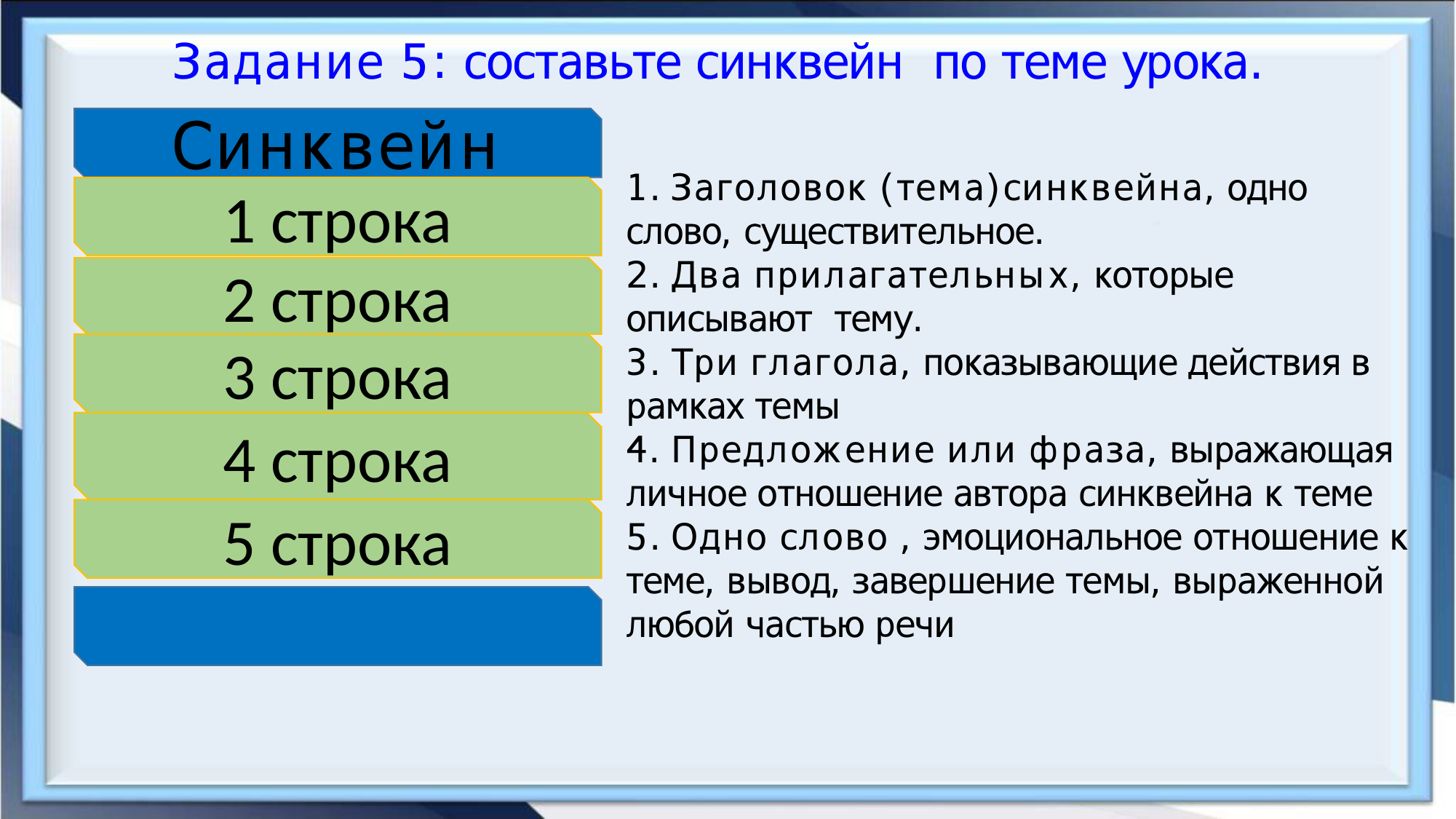

Задание 5: составьте синквейн  по теме урока.
Синквейн
1. Заголовок (тема)синквейна, одно слово, существительное.
2. Два прилагательных, которые  описывают  тему.
3. Три глагола, показывающие действия в рамках темы
4. Предложение или фраза, выражающая личное отношение автора синквейна к теме
5. Одно слово , эмоциональное отношение к теме, вывод, завершение темы, выраженной любой частью речи

1 строка
2 строка
3 строка
4 строка
5 строка